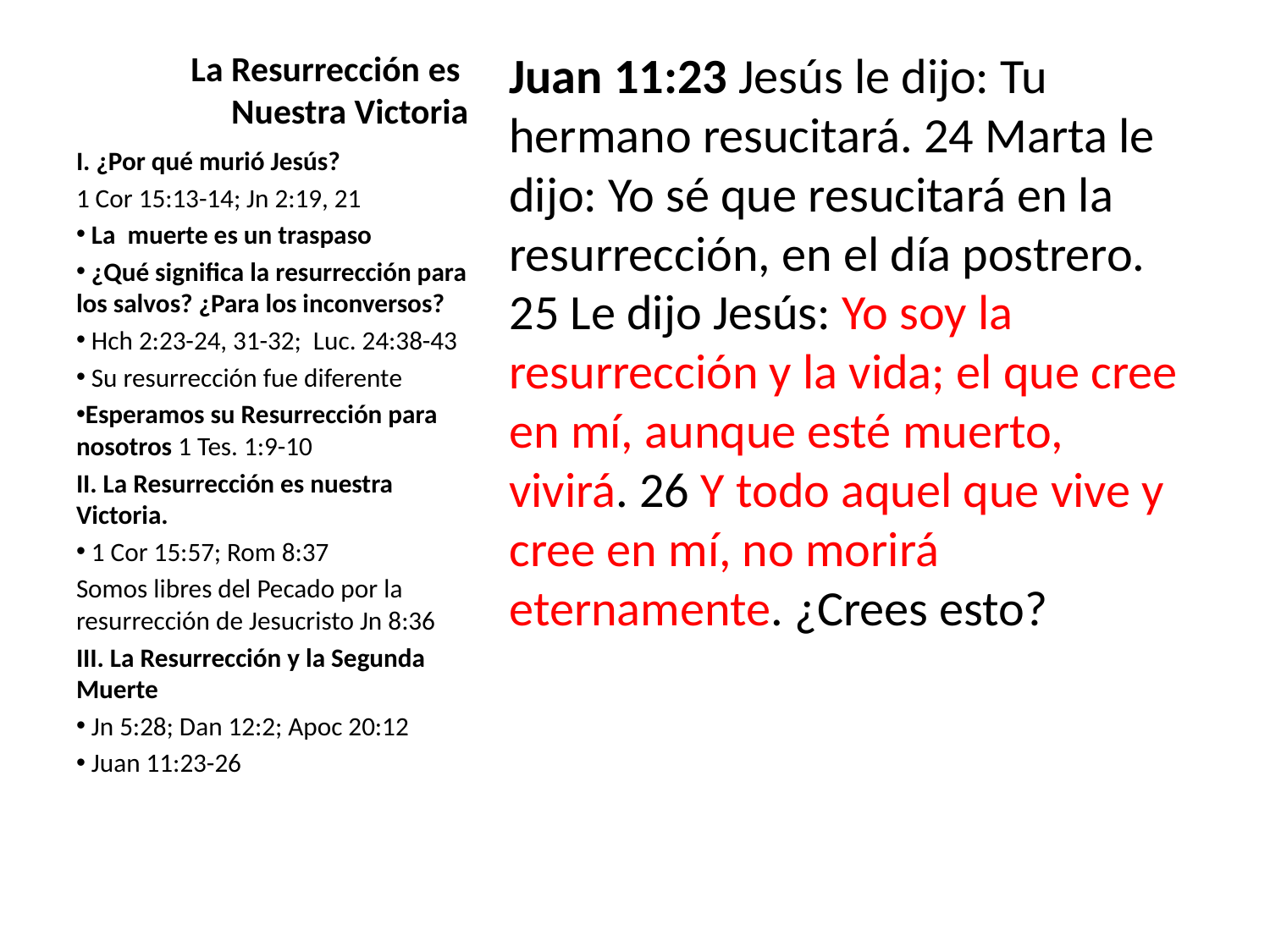

# La Resurrección es Nuestra Victoria
Juan 11:23 Jesús le dijo: Tu hermano resucitará. 24 Marta le dijo: Yo sé que resucitará en la resurrección, en el día postrero. 25 Le dijo Jesús: Yo soy la resurrección y la vida; el que cree en mí, aunque esté muerto, vivirá. 26 Y todo aquel que vive y cree en mí, no morirá eternamente. ¿Crees esto?
I. ¿Por qué murió Jesús?
1 Cor 15:13-14; Jn 2:19, 21
 La  muerte es un traspaso
 ¿Qué significa la resurrección para los salvos? ¿Para los inconversos?
 Hch 2:23-24, 31-32;  Luc. 24:38-43
 Su resurrección fue diferente
Esperamos su Resurrección para nosotros 1 Tes. 1:9-10
II. La Resurrección es nuestra Victoria.
 1 Cor 15:57; Rom 8:37
Somos libres del Pecado por la resurrección de Jesucristo Jn 8:36
III. La Resurrección y la Segunda Muerte
 Jn 5:28; Dan 12:2; Apoc 20:12
 Juan 11:23-26